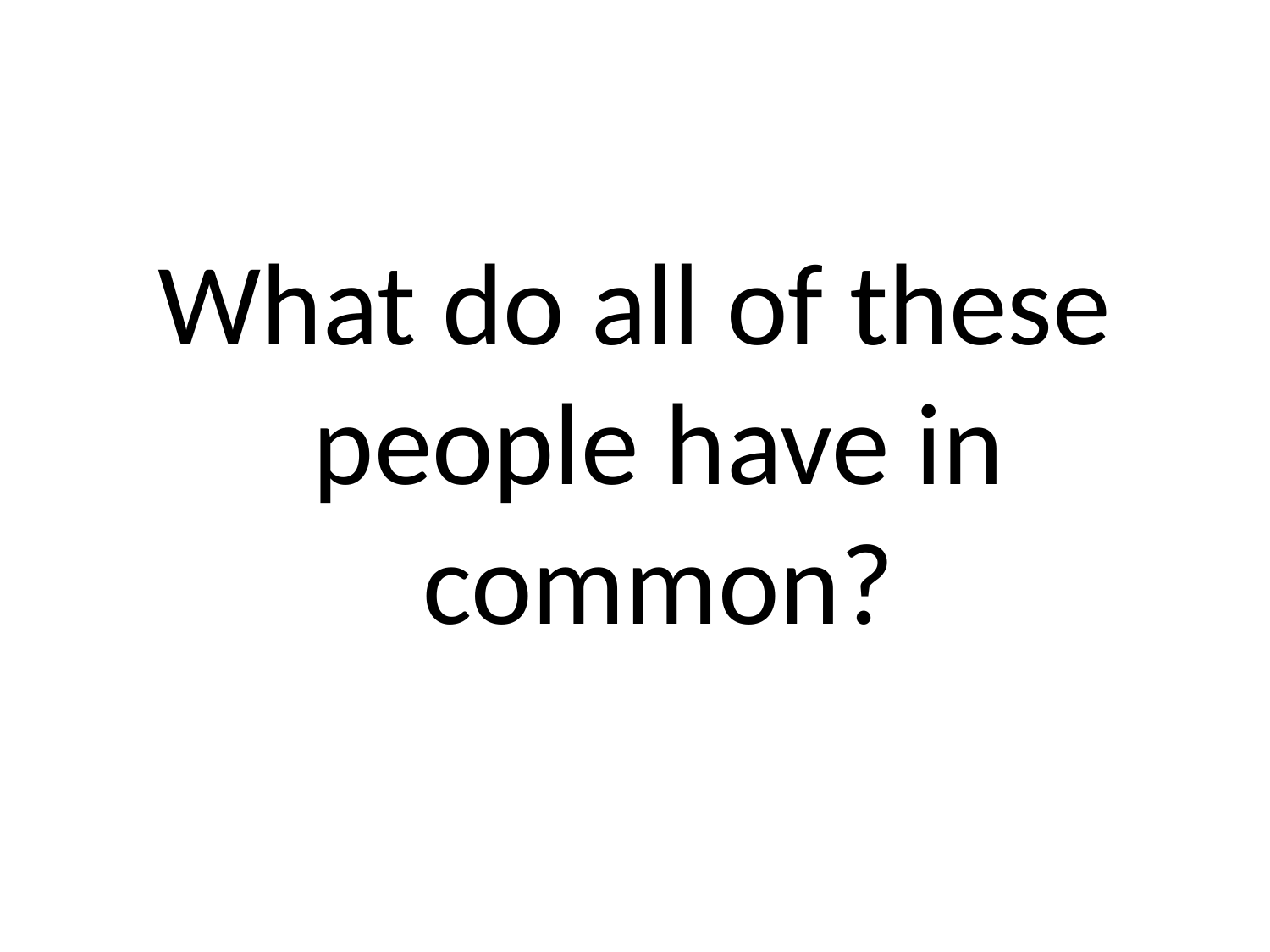

#
What do all of these people have in common?